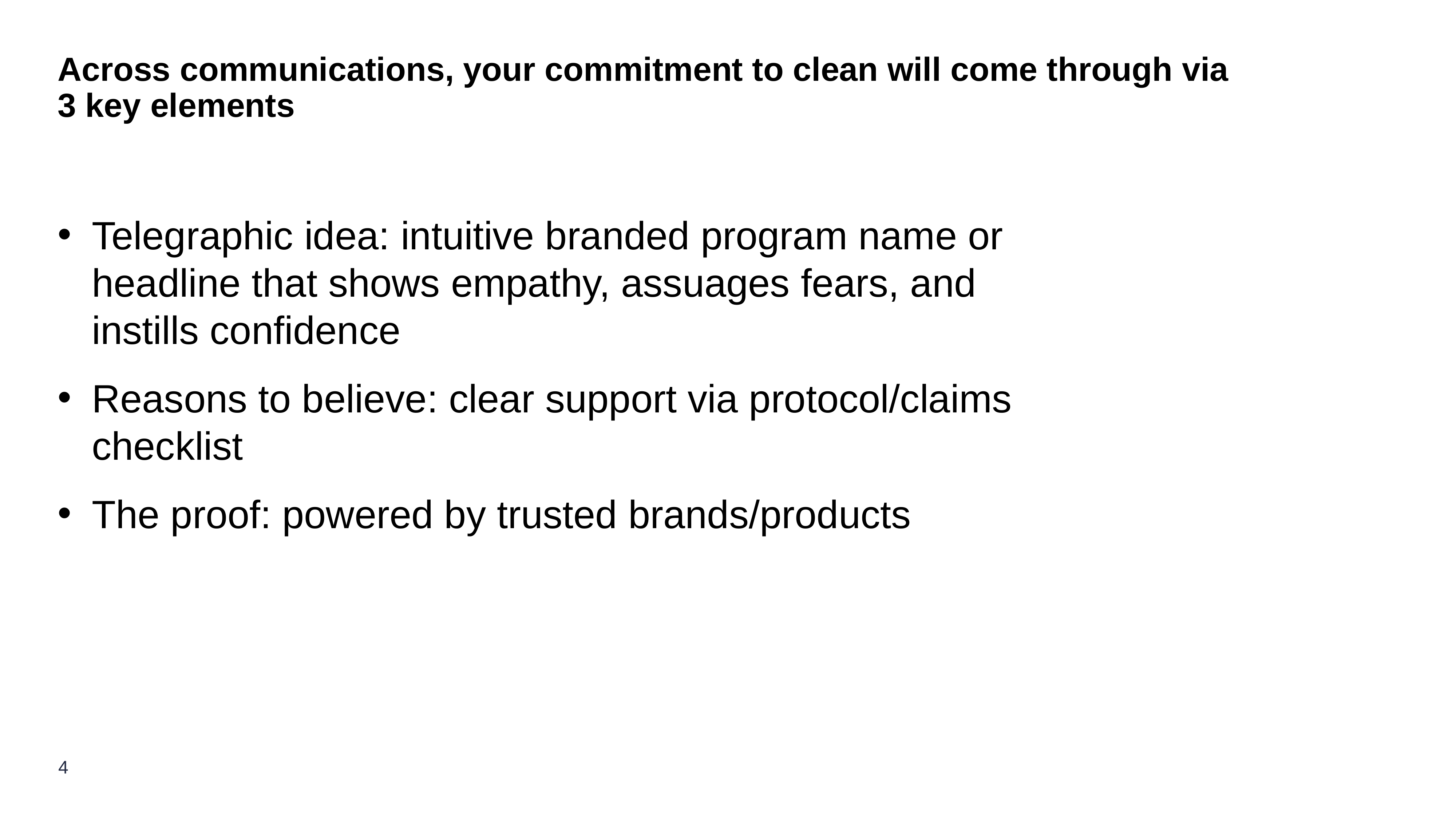

Across communications, your commitment to clean will come through via
3 key elements
Telegraphic idea: intuitive branded program name or headline that shows empathy, assuages fears, and instills confidence
Reasons to believe: clear support via protocol/claims checklist
The proof: powered by trusted brands/products
4